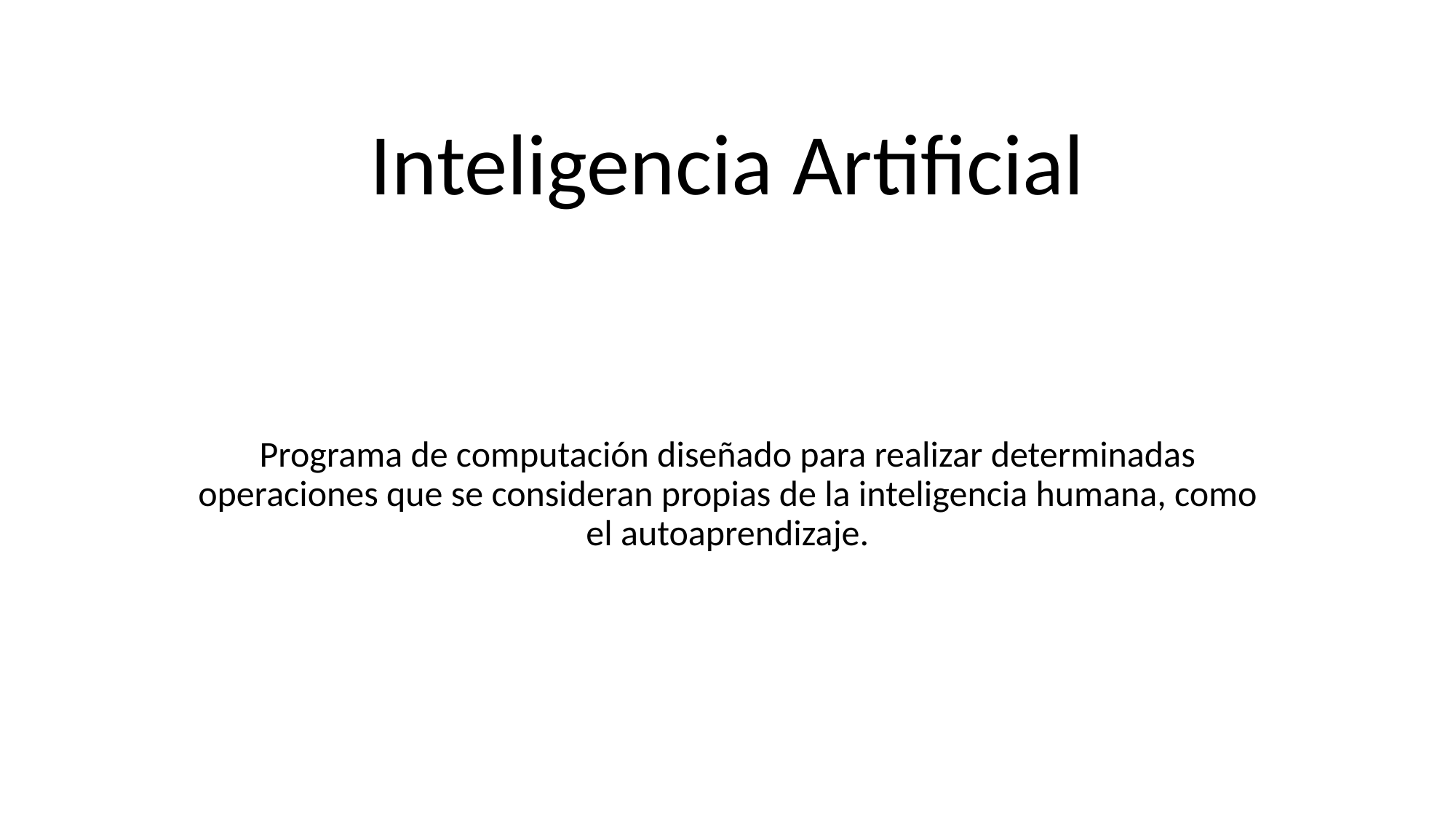

# Inteligencia Artificial
Programa de computación diseñado para realizar determinadas operaciones que se consideran propias de la inteligencia humana, como el autoaprendizaje.